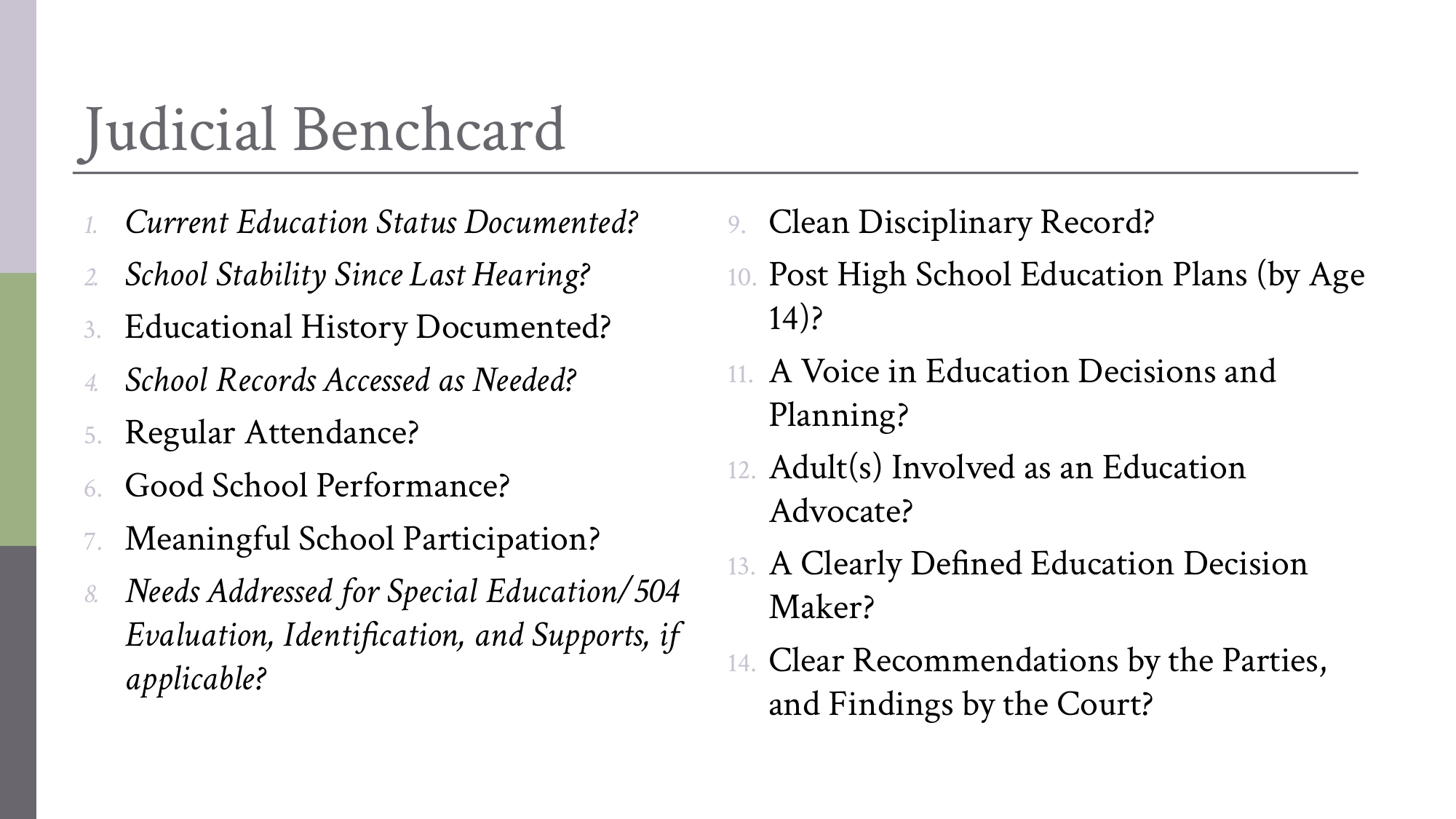

# Judicial Benchcard
Current Education Status Documented?
School Stability Since Last Hearing?
Educational History Documented?
School Records Accessed as Needed?
Regular Attendance?
Good School Performance?
Meaningful School Participation?
Needs Addressed for Special Education/504 Evaluation, Identification, and Supports, if applicable?

Clean Disciplinary Record?
Post High School Education Plans (by Age 14)?
A Voice in Education Decisions and Planning?
Adult(s) Involved as an Education Advocate?
A Clearly Defined Education Decision Maker?
Clear Recommendations by the Parties, and Findings by the Court?